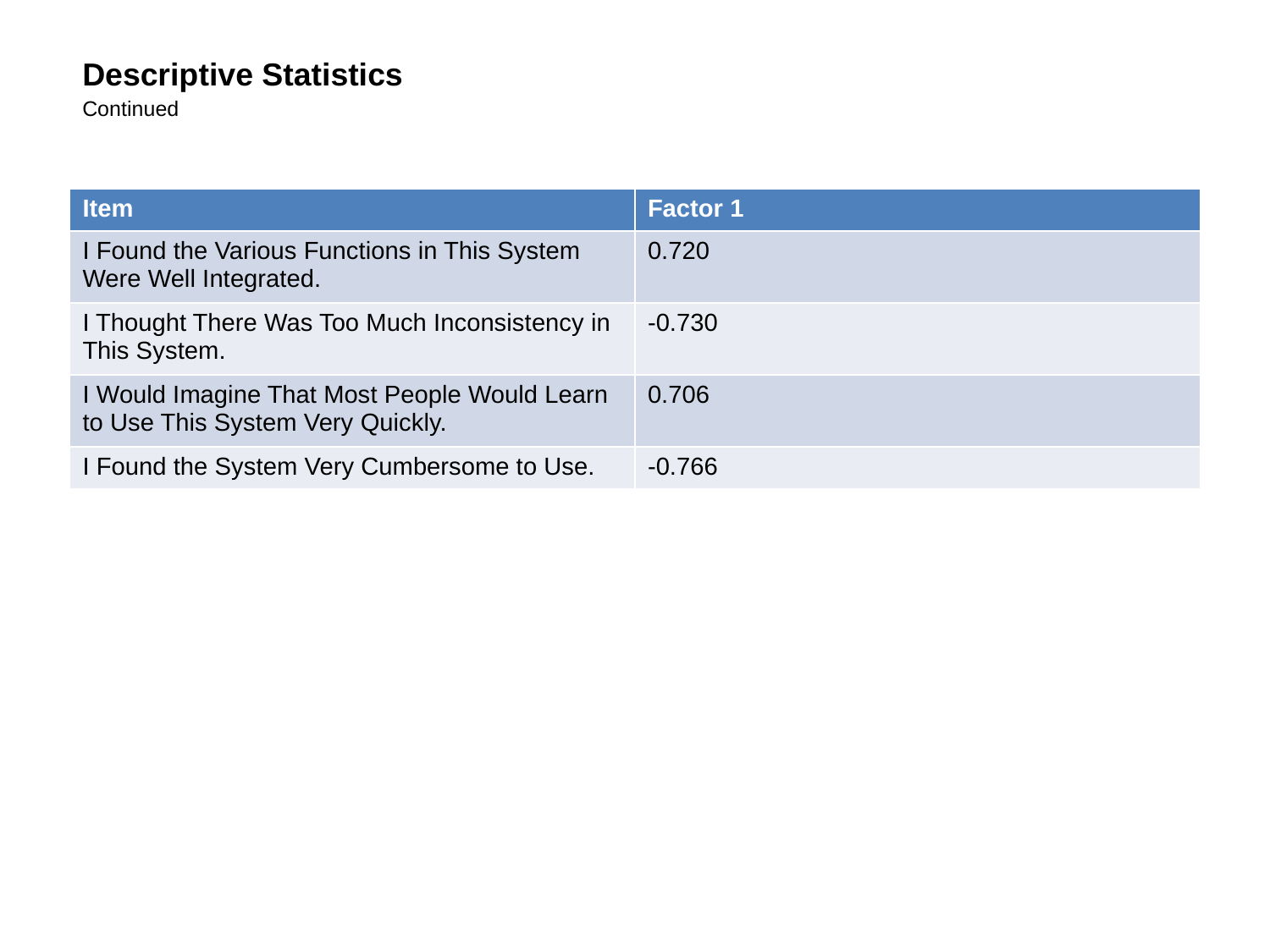

Descriptive Statistics
Continued
| Item | Factor 1 |
| --- | --- |
| I Found the Various Functions in This System Were Well Integrated. | 0.720 |
| I Thought There Was Too Much Inconsistency in This System. | -0.730 |
| I Would Imagine That Most People Would Learn to Use This System Very Quickly. | 0.706 |
| I Found the System Very Cumbersome to Use. | -0.766 |